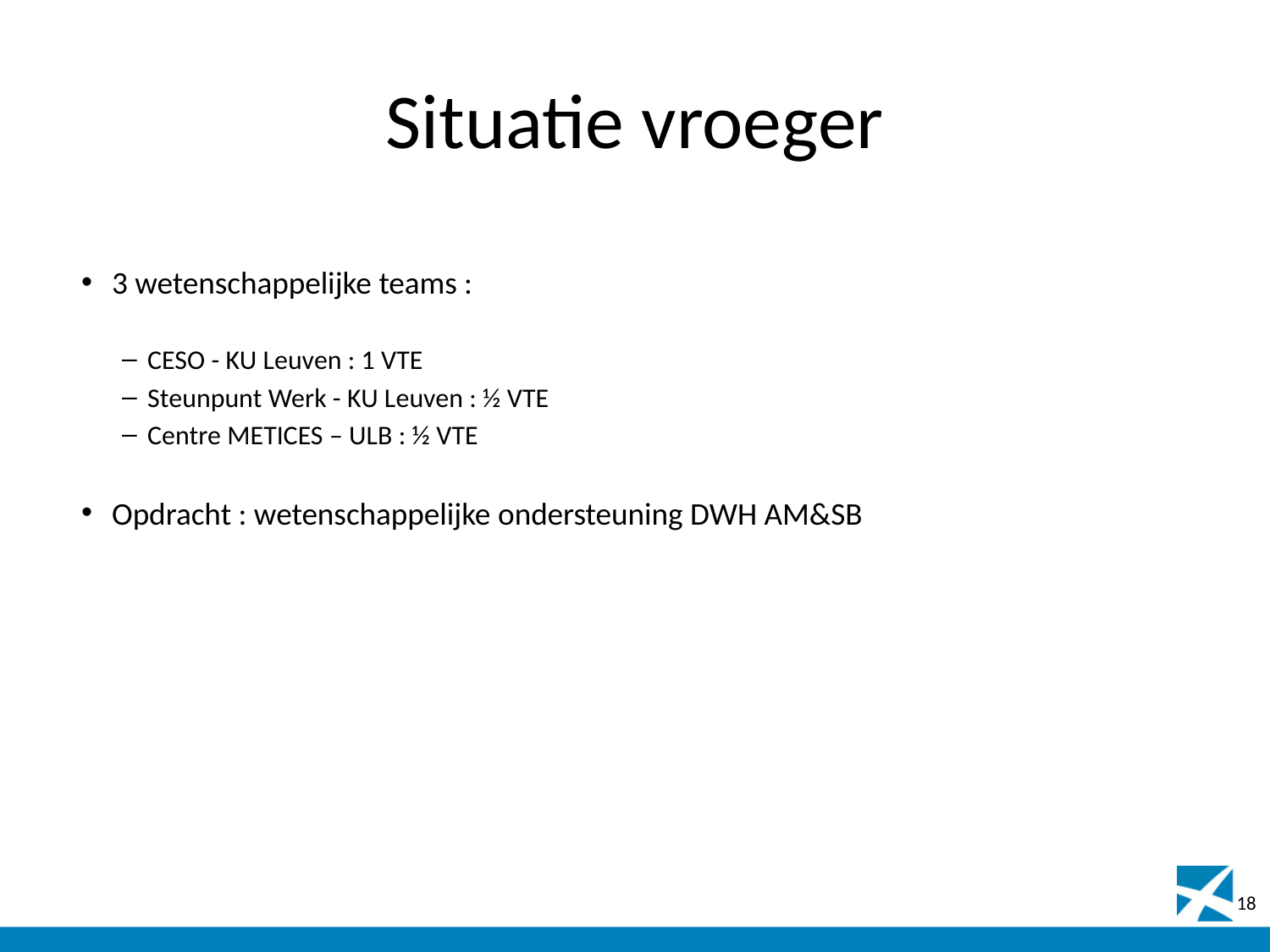

# Situatie vroeger

3 wetenschappelijke teams :

CESO - KU Leuven : 1 VTE
Steunpunt Werk - KU Leuven : ½ VTE
Centre METICES – ULB : ½ VTE

Opdracht : wetenschappelijke ondersteuning DWH AM&SB